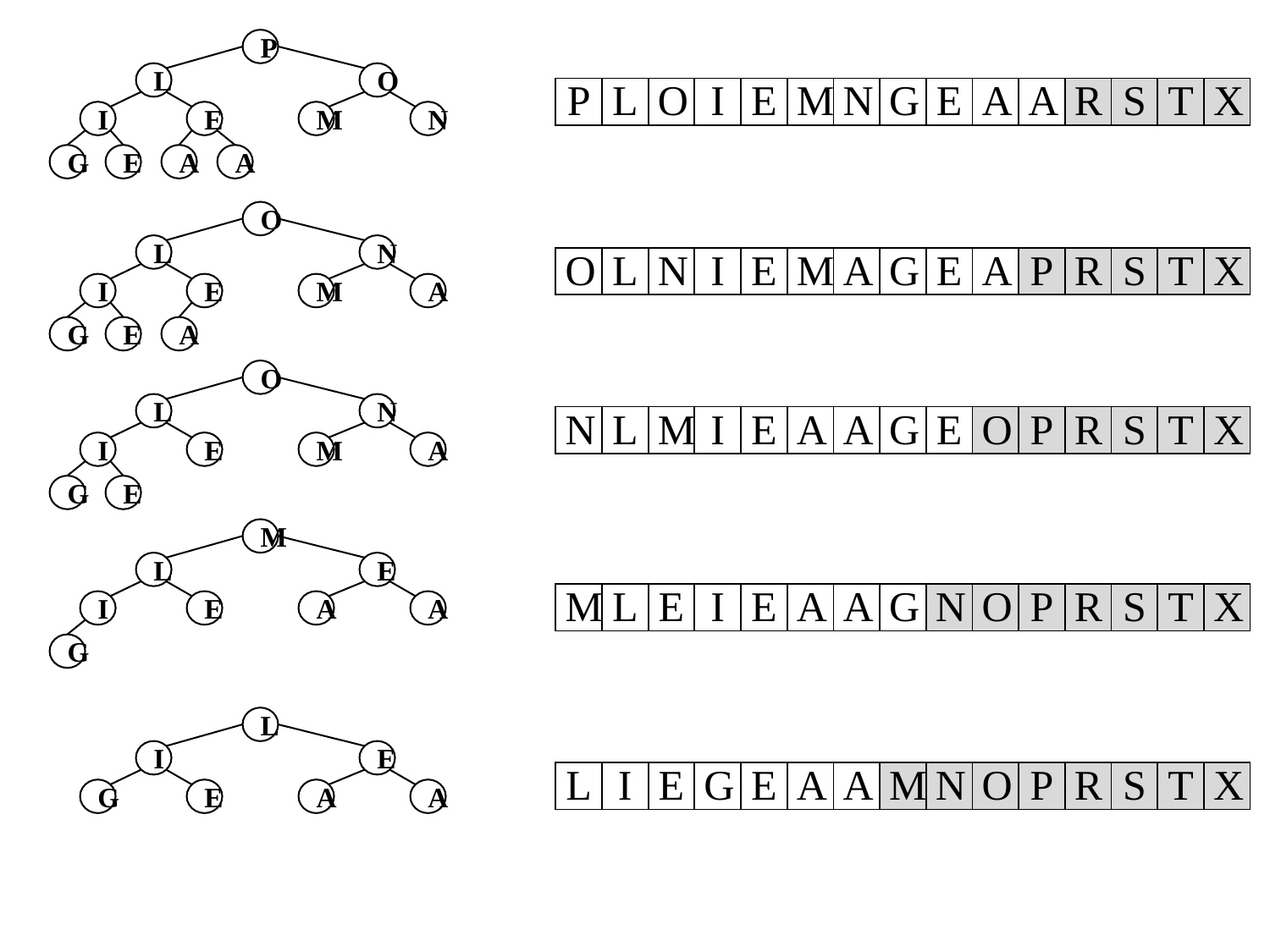

P
L
O
I
E
M
N
G
E
A
A
| P | L | O | I | E | M | N | G | E | A | A | R | S | T | X |
| --- | --- | --- | --- | --- | --- | --- | --- | --- | --- | --- | --- | --- | --- | --- |
O
L
N
I
E
M
A
G
E
A
| O | L | N | I | E | M | A | G | E | A | P | R | S | T | X |
| --- | --- | --- | --- | --- | --- | --- | --- | --- | --- | --- | --- | --- | --- | --- |
O
L
N
I
E
M
A
G
E
| N | L | M | I | E | A | A | G | E | O | P | R | S | T | X |
| --- | --- | --- | --- | --- | --- | --- | --- | --- | --- | --- | --- | --- | --- | --- |
M
L
E
I
E
A
A
G
| M | L | E | I | E | A | A | G | N | O | P | R | S | T | X |
| --- | --- | --- | --- | --- | --- | --- | --- | --- | --- | --- | --- | --- | --- | --- |
L
I
E
G
E
A
A
| L | I | E | G | E | A | A | M | N | O | P | R | S | T | X |
| --- | --- | --- | --- | --- | --- | --- | --- | --- | --- | --- | --- | --- | --- | --- |